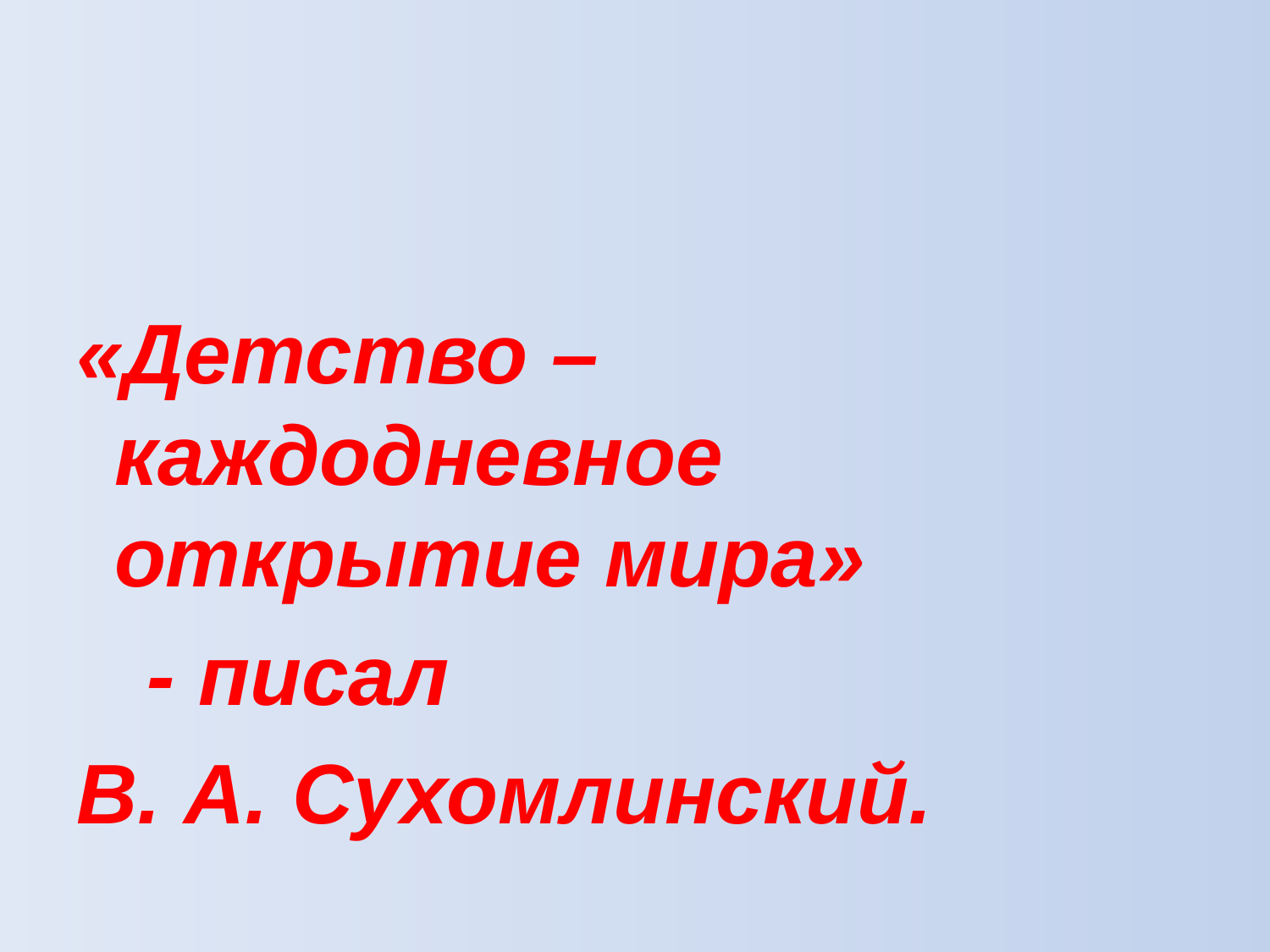

«Детство – каждодневное открытие мира»
   - писал
В. А. Сухомлинский.